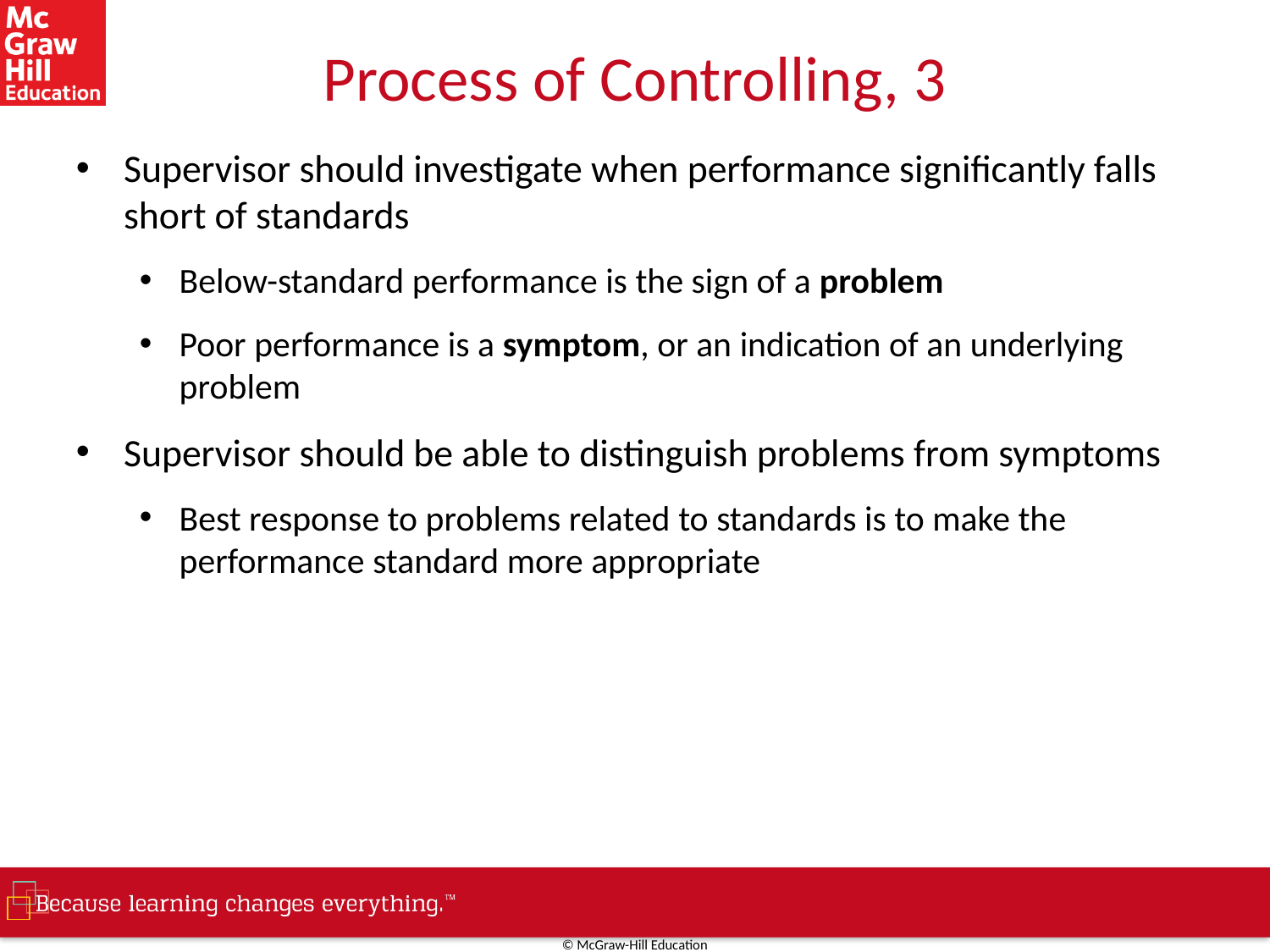

# Process of Controlling, 3
Supervisor should investigate when performance significantly falls short of standards
Below-standard performance is the sign of a problem
Poor performance is a symptom, or an indication of an underlying problem
Supervisor should be able to distinguish problems from symptoms
Best response to problems related to standards is to make the performance standard more appropriate